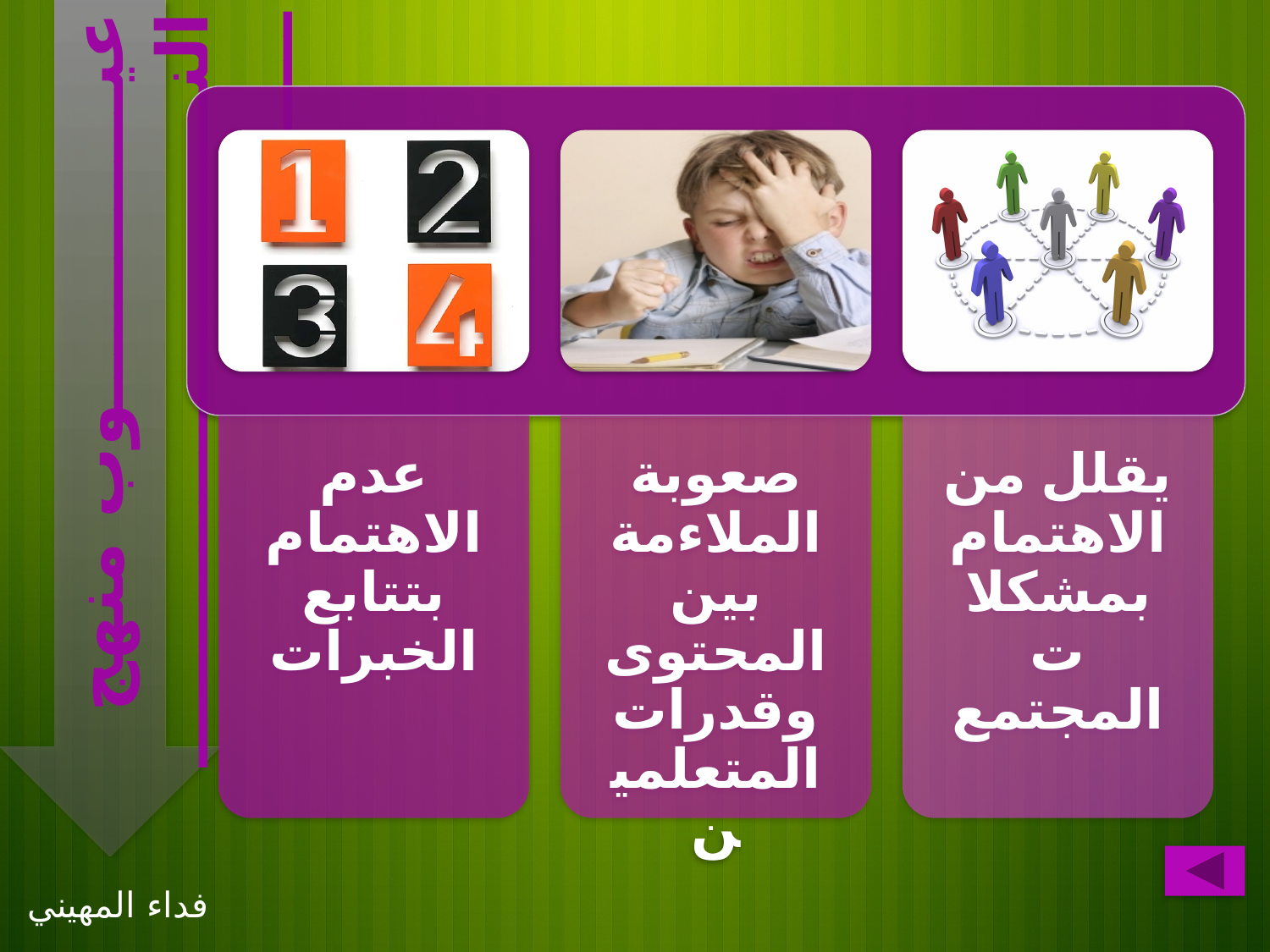

عدم الاهتمام بتتابع الخبرات
صعوبة الملاءمة بين المحتوى وقدرات المتعلمين
يقلل من الاهتمام بمشكلات المجتمع
عيـــــــــــــوب منهج النــــــــــــــــــــــــــــــــــشاط

فداء المهيني